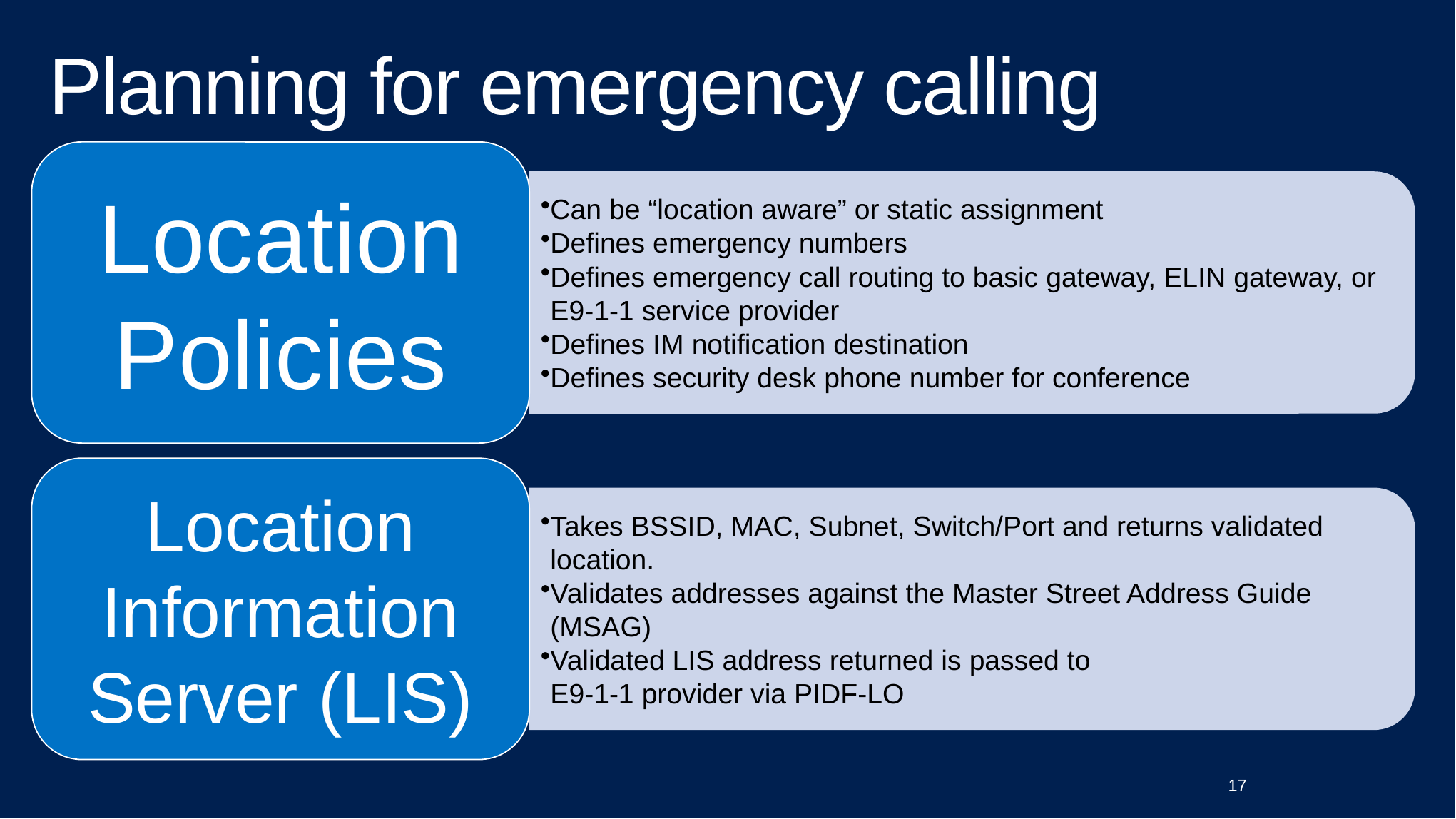

# Planning for emergency calling
Location Policies
Defines security desk phone number for conference
Location Information Server (LIS)
Takes BSSID, MAC, Subnet, Switch/Port and returns validated location.
Validates addresses against the Master Street Address Guide (MSAG)
Defines emergency call routing to basic gateway, ELIN gateway, or E9-1-1 service provider
Defines IM notification destination
Defines emergency numbers
Validated LIS address returned is passed to
E9-1-1 provider via PIDF-LO
Can be “location aware” or static assignment
17